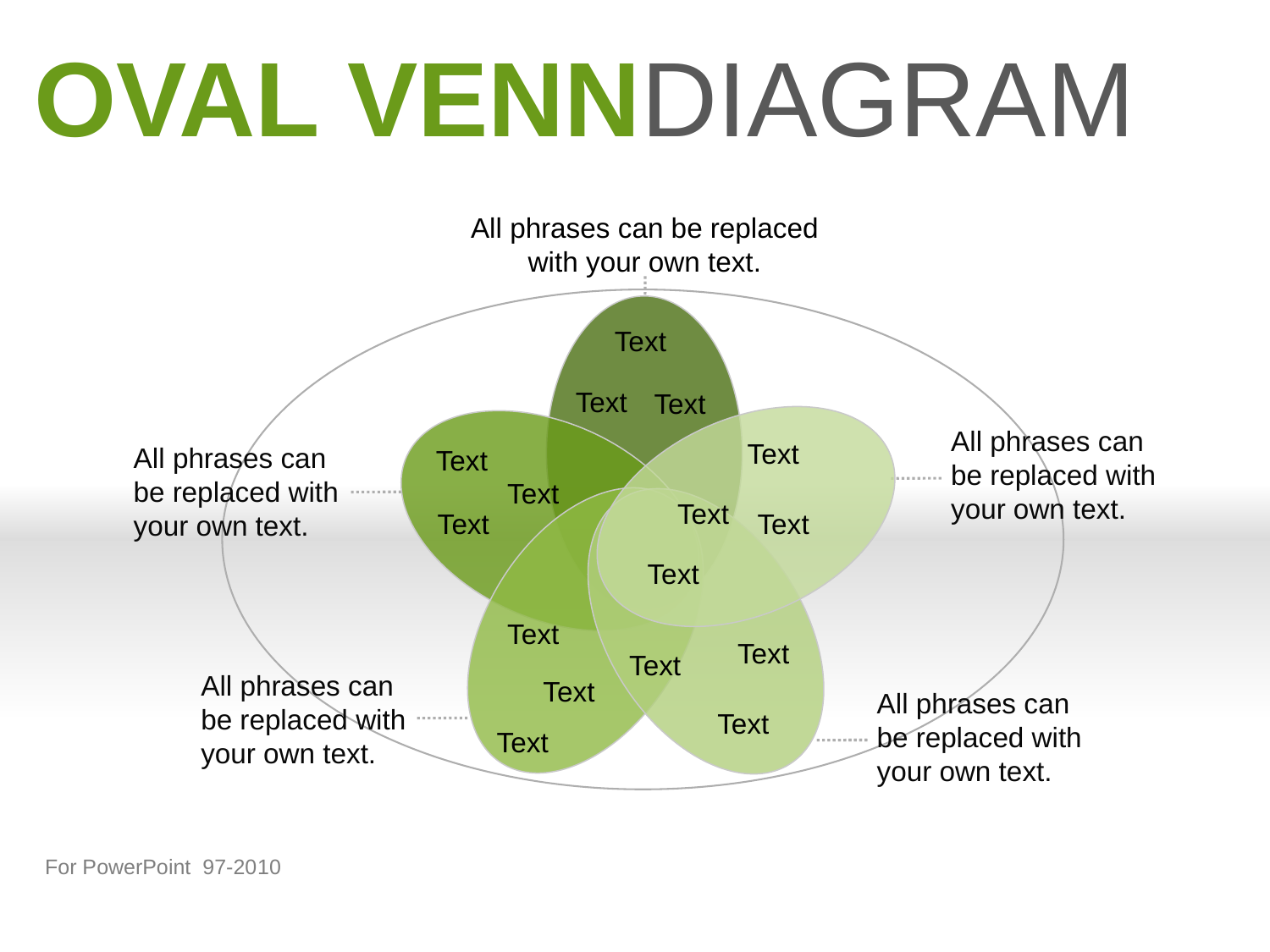

OVAL VENNDIAGRAM
All phrases can be replaced with your own text.

Text
Text
Text
Text
Text
Text
Text
Text
Text
Text
Text
Text
Text
Text
Text
Text
All phrases can be replaced with your own text.
All phrases can be replaced with your own text.

All phrases can be replaced with your own text.
All phrases can be replaced with your own text.

For PowerPoint  97-2010